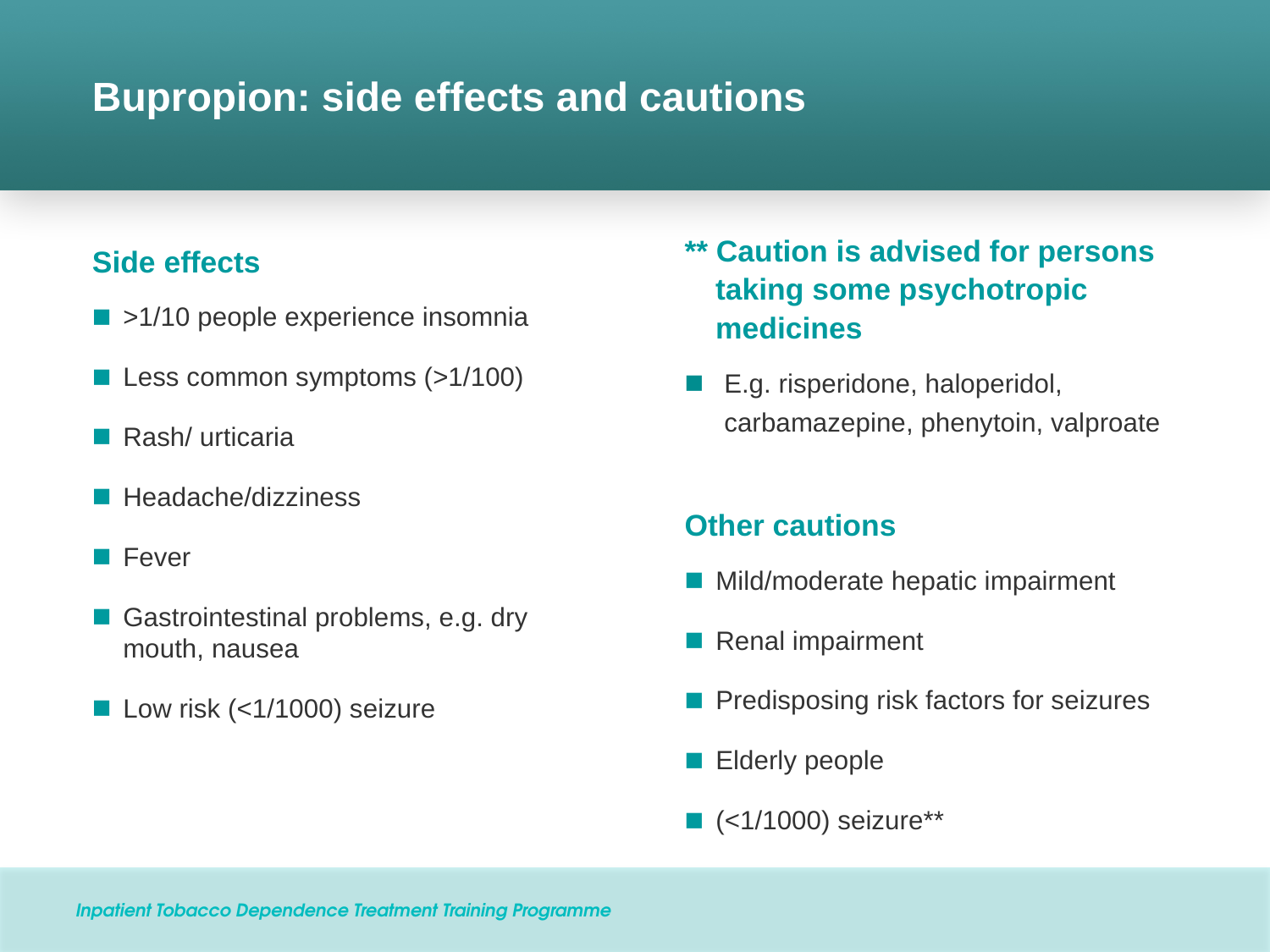

# Bupropion: side effects and cautions
** Caution is advised for persons taking some psychotropic medicines
E.g. risperidone, haloperidol, carbamazepine, phenytoin, valproate

Other cautions
Mild/moderate hepatic impairment
Renal impairment
Predisposing risk factors for seizures
Elderly people
(<1/1000) seizure**
Side effects
>1/10 people experience insomnia
Less common symptoms (>1/100)
Rash/ urticaria
Headache/dizziness
Fever
Gastrointestinal problems, e.g. dry mouth, nausea
Low risk (<1/1000) seizure
Inpatient Tobacco Dependence Treatment Training Programme